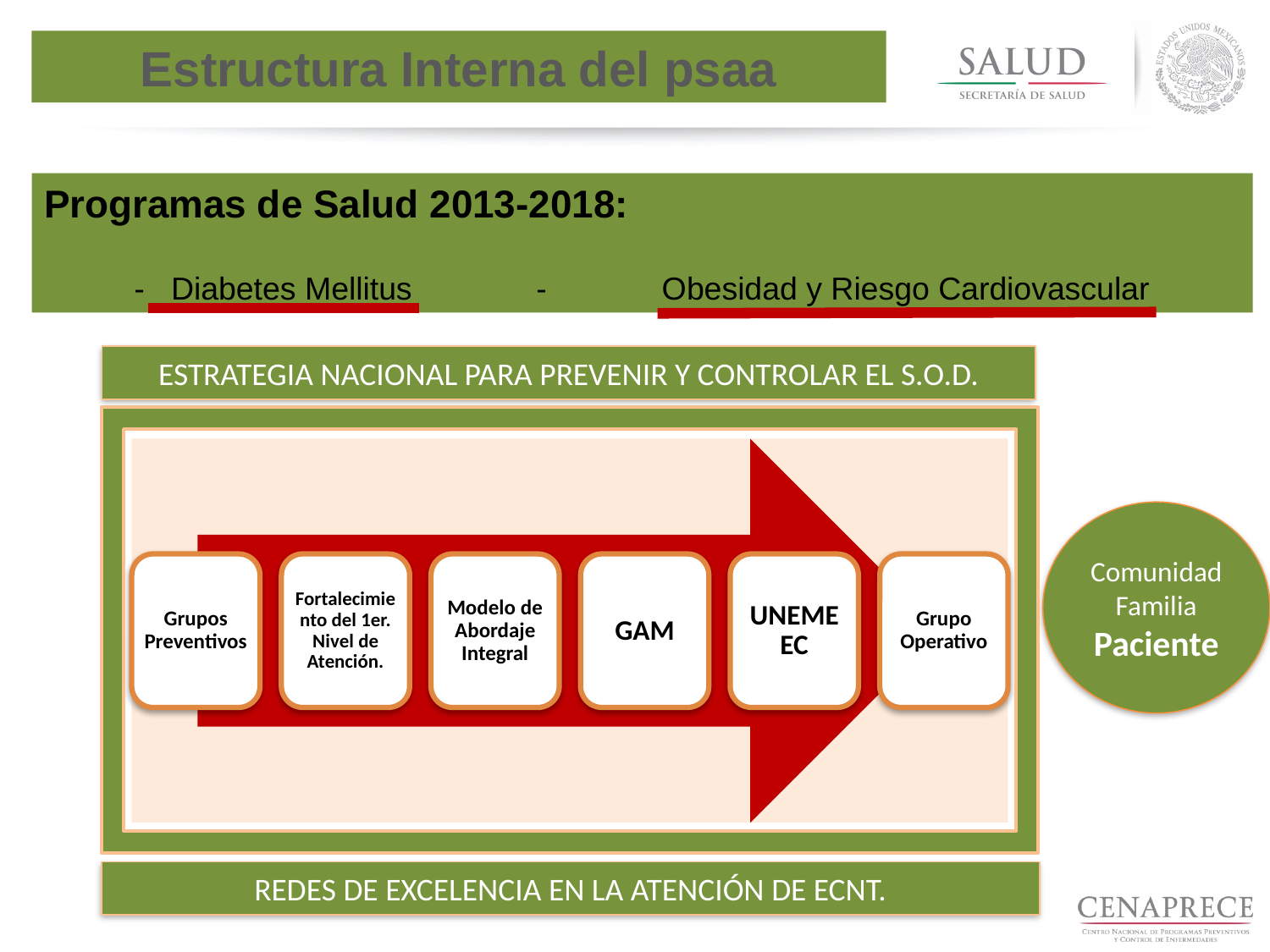

Estructura Interna del psaa
Programas de Salud 2013-2018:

-   Diabetes Mellitus              -             Obesidad y Riesgo Cardiovascular
ESTRATEGIA NACIONAL PARA PREVENIR Y CONTROLAR EL S.O.D.

Grupos Preventivos
Fortalecimiento del 1er. Nivel de Atención.
Modelo de Abordaje Integral
GAM
UNEME EC
Grupo Operativo

Comunidad
Familia Paciente

REDES DE EXCELENCIA EN LA ATENCIÓN DE ECNT.